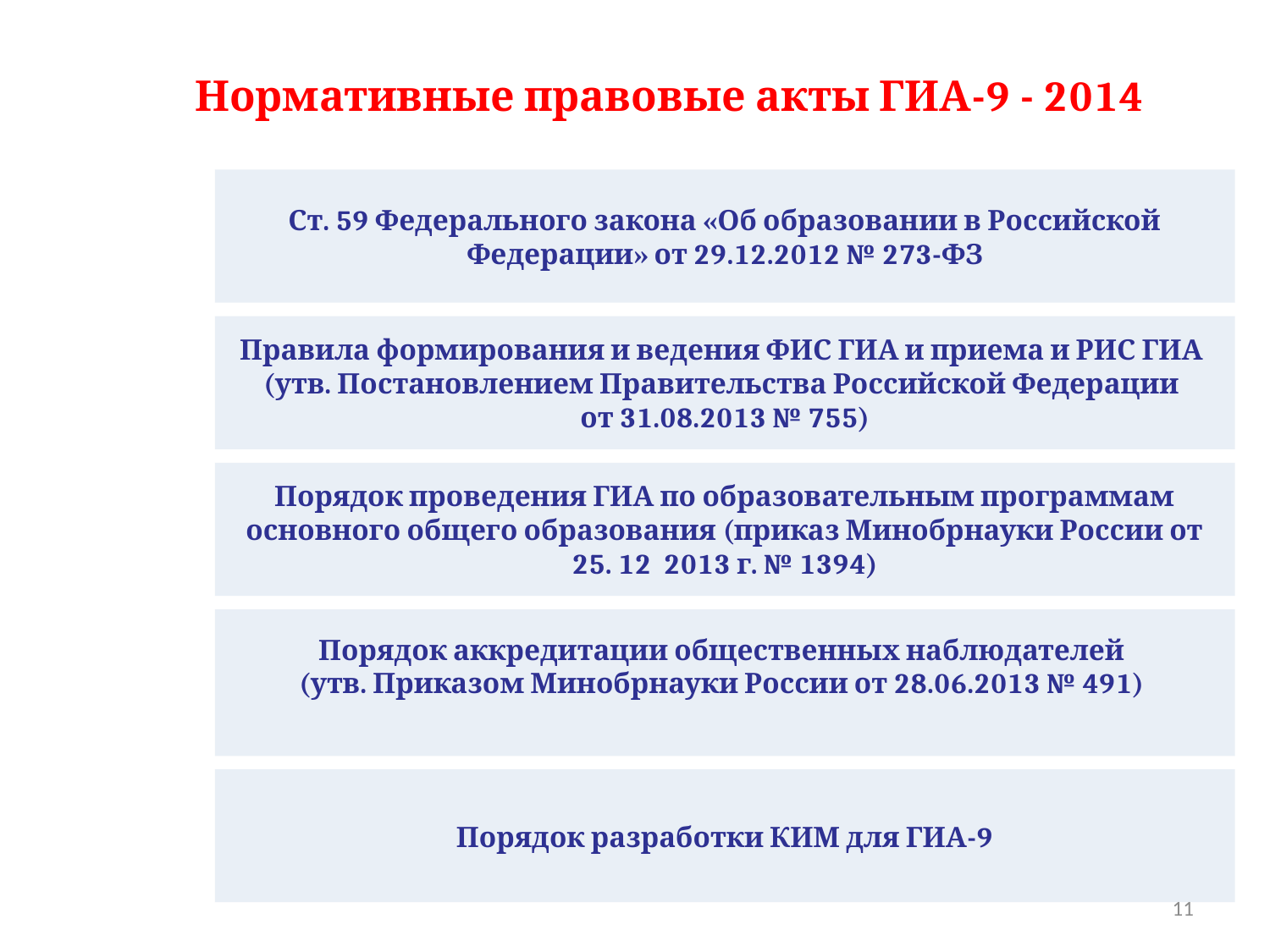

Нормативные правовые акты ГИА-9 - 2014
Ст. 59 Федерального закона «Об образовании в Российской Федерации» от 29.12.2012 № 273-ФЗ
Правила формирования и ведения ФИС ГИА и приема и РИС ГИА
(утв. Постановлением Правительства Российской Федерации
от 31.08.2013 № 755)
Порядок проведения ГИА по образовательным программам основного общего образования (приказ Минобрнауки России от 25. 12  2013 г. № 1394)
Порядок аккредитации общественных наблюдателей
(утв. Приказом Минобрнауки России от 28.06.2013 № 491)

Порядок разработки КИМ для ГИА-9
11